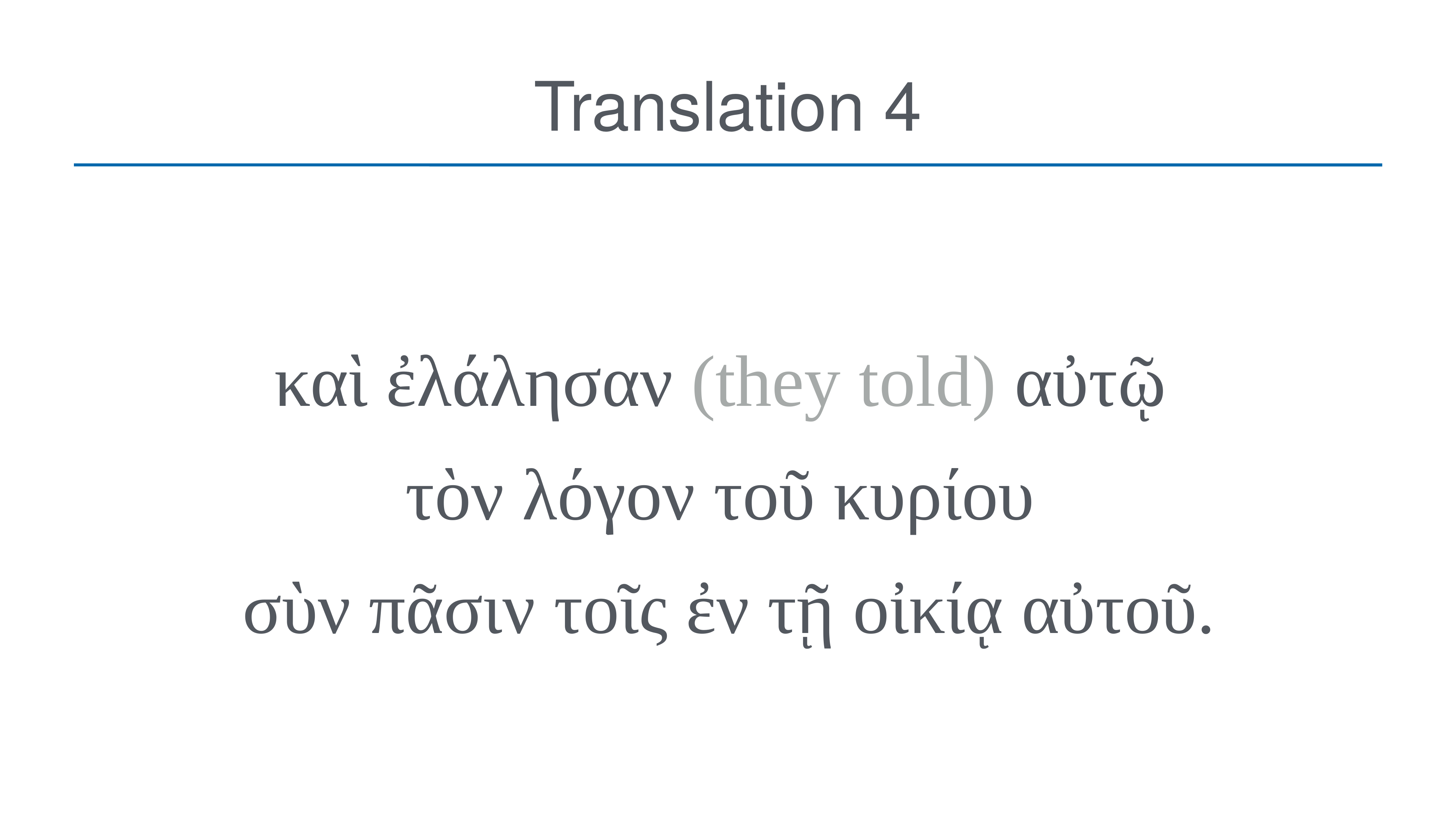

# Translation 4
καὶ ἐλάλησαν (they told) αὐτῷ
τὸν λόγον τοῦ κυρίου
σὺν πᾶσιν τοῖς ἐν τῇ οἰκίᾳ αὐτοῦ.